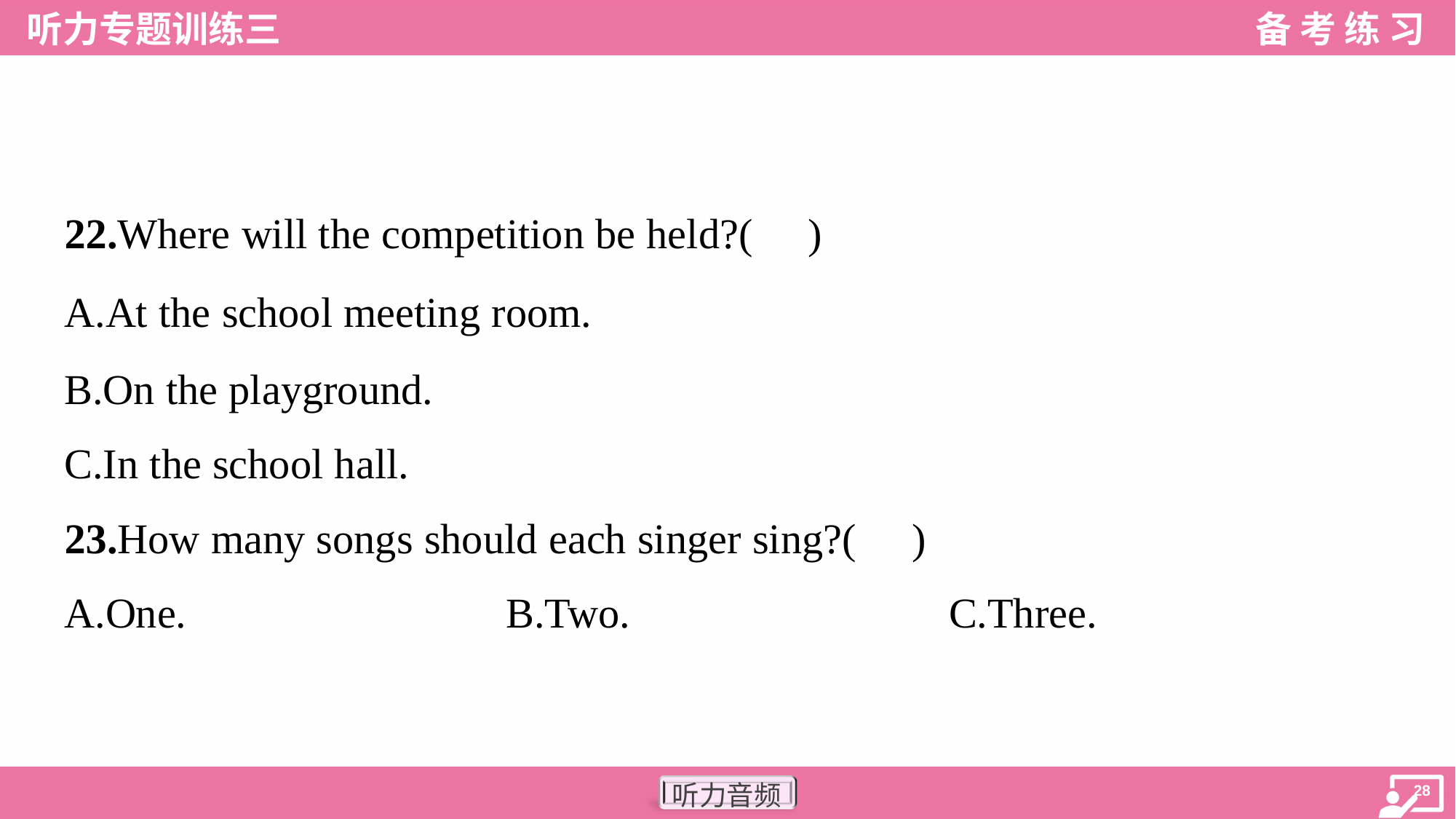

22.Where will the competition be held?(     )
A.At the school meeting room.
B.On the playground.
C.In the school hall.
23.How many songs should each singer sing?(     )
A.One.	B.Two.	C.Three.